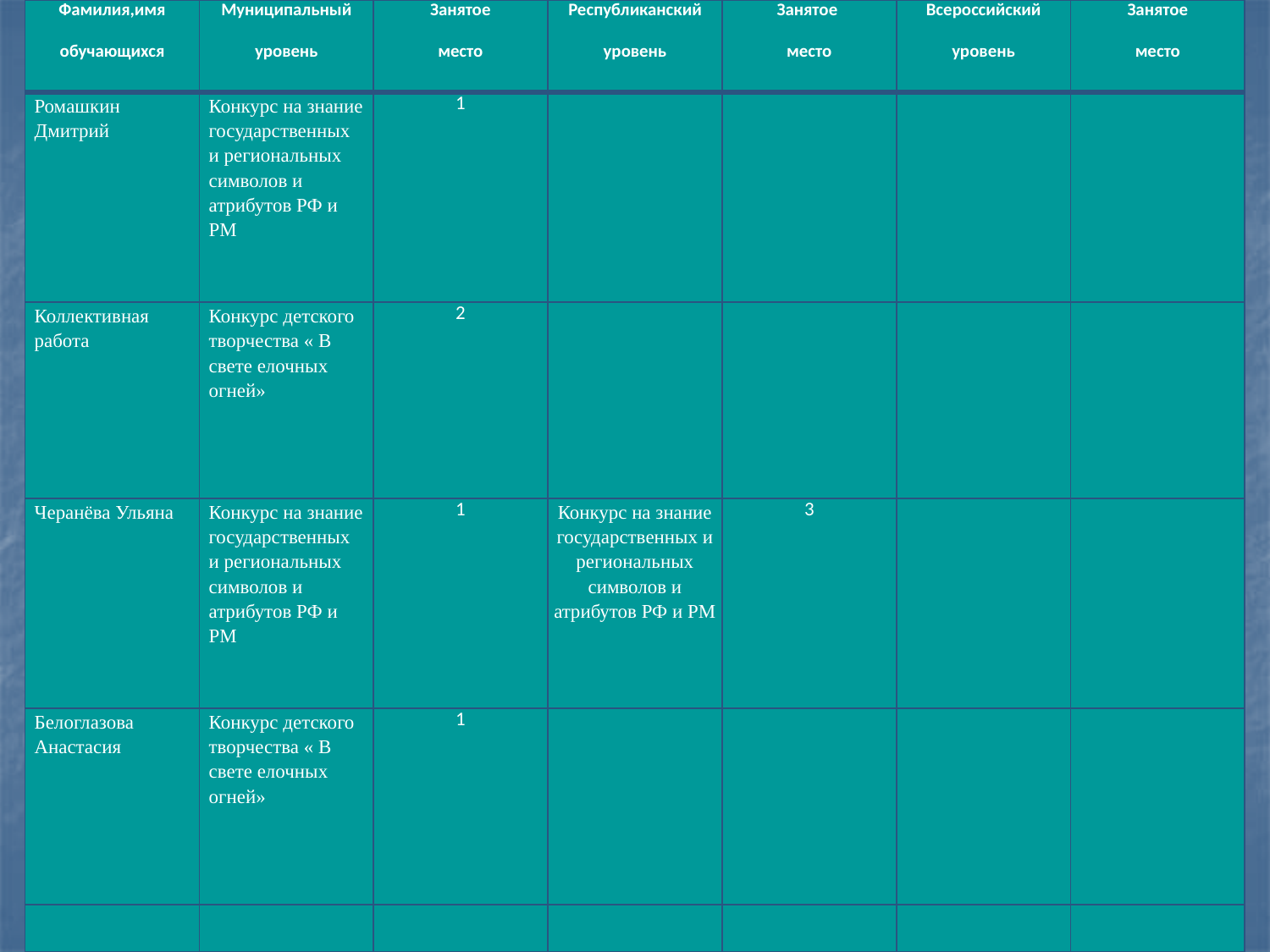

| Фамилия,имя обучающихся | Муниципальный уровень | Занятое место | Республиканский уровень | Занятое место | Всероссийский уровень | Занятое место |
| --- | --- | --- | --- | --- | --- | --- |
| Ромашкин Дмитрий | Конкурс на знание государственных и региональных символов и атрибутов РФ и РМ | 1 |  |  |  |  |
| Коллективная работа | Конкурс детского творчества « В свете елочных огней» | 2 |  |  |  |  |
| Черанёва Ульяна | Конкурс на знание государственных и региональных символов и атрибутов РФ и РМ | 1 | Конкурс на знание государственных и региональных символов и атрибутов РФ и РМ | 3 |  |  |
| Белоглазова Анастасия | Конкурс детского творчества « В свете елочных огней» | 1 |  |  |  |  |
|  |  |  |  |  |  |  |